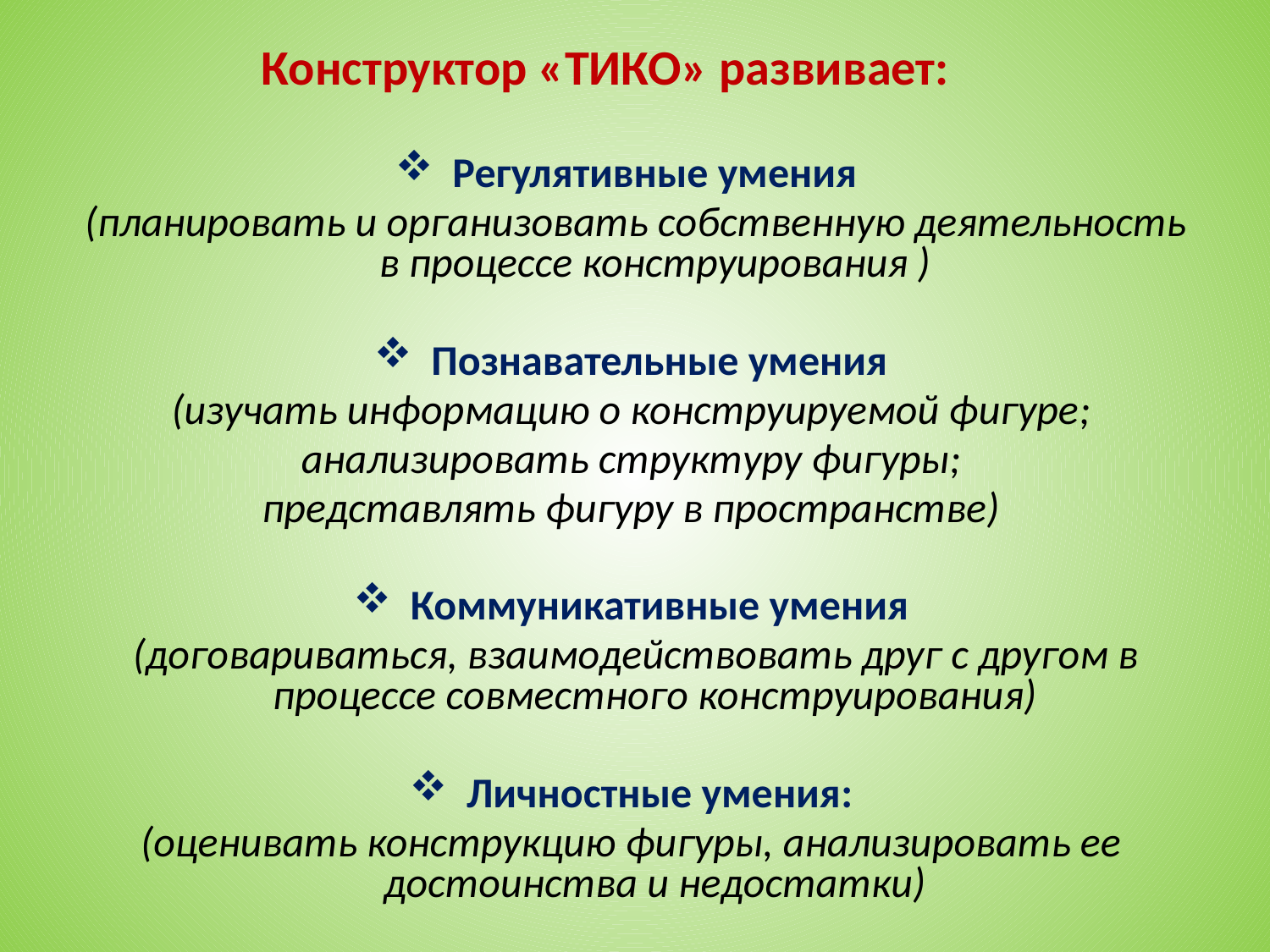

Конструктор «ТИКО» развивает:

 Регулятивные умения
 (планировать и организовать собственную деятельность в процессе конструирования )

 Познавательные умения
(изучать информацию о конструируемой фигуре;
анализировать структуру фигуры;
представлять фигуру в пространстве)

 Коммуникативные умения
 (договариваться, взаимодействовать друг с другом в процессе совместного конструирования)

 Личностные умения:
(оценивать конструкцию фигуры, анализировать ее достоинства и недостатки)